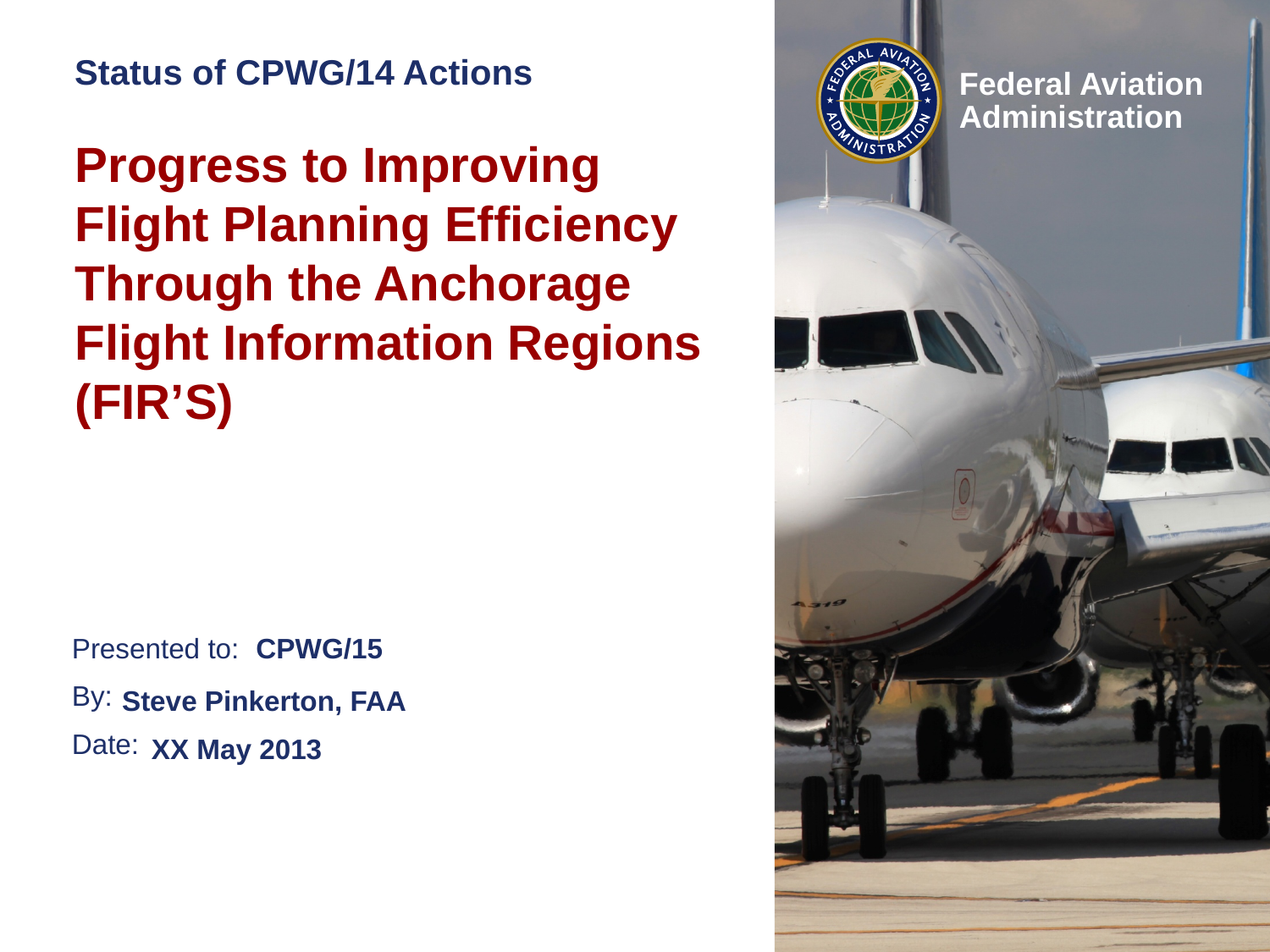

# Status of CPWG/14 Actions
Progress to Improving Flight Planning Efficiency Through the Anchorage Flight Information Regions (FIR’S)
CPWG/15>
Steve Pinkerton, FAA
XX May 2013